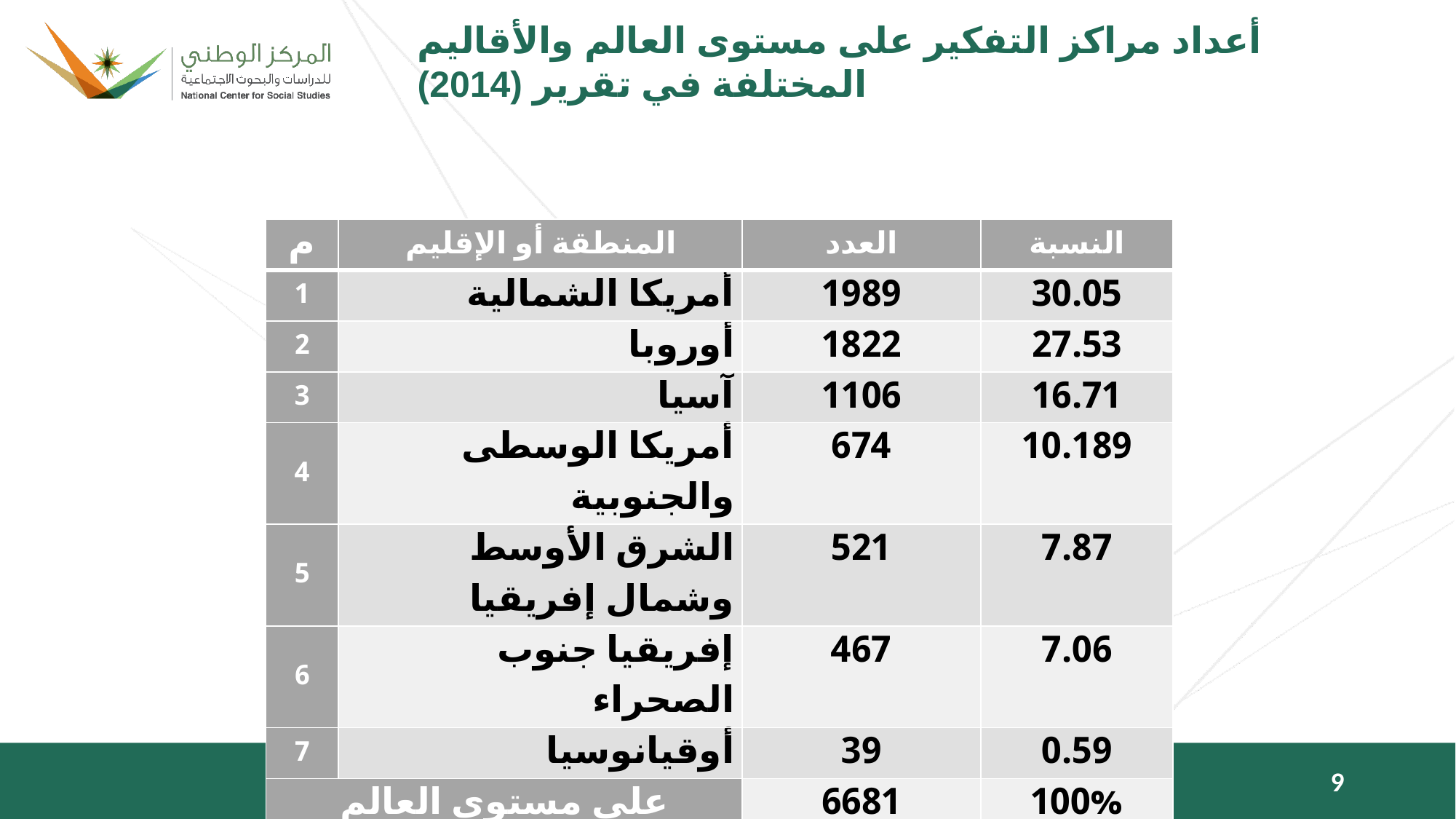

أعداد مراكز التفكير على مستوى العالم والأقاليم المختلفة في تقرير (2014)

| م | المنطقة أو الإقليم | العدد | النسبة |
| --- | --- | --- | --- |
| 1 | أمريكا الشمالية | 1989 | 30.05 |
| 2 | أوروبا | 1822 | 27.53 |
| 3 | آسيا | 1106 | 16.71 |
| 4 | أمريكا الوسطى والجنوبية | 674 | 10.189 |
| 5 | الشرق الأوسط وشمال إفريقيا | 521 | 7.87 |
| 6 | إفريقيا جنوب الصحراء | 467 | 7.06 |
| 7 | أوقيانوسيا | 39 | 0.59 |
| على مستوي العالم |  | 6681 | 100% |
المؤتمر العلمي الرابع ( مراكز البحوث العربية والتنمية والتحديث : نحو حراك بحثي وتغير مجتمعي)
9